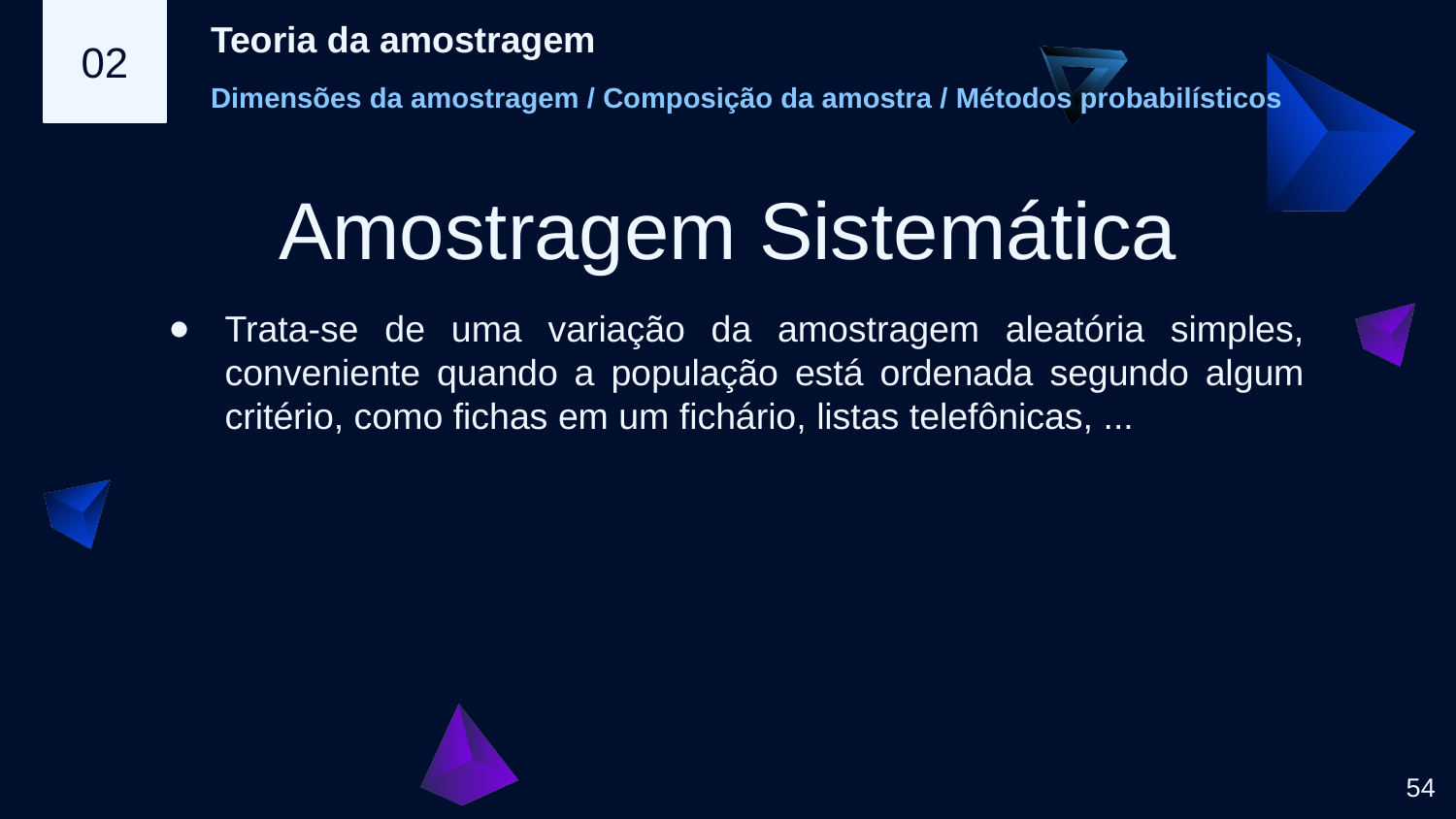

02
Teoria da amostragem
Dimensões da amostragem / Composição da amostra / Métodos probabilísticos
# Amostragem Sistemática
Trata-se de uma variação da amostragem aleatória simples, conveniente quando a população está ordenada segundo algum critério, como fichas em um fichário, listas telefônicas, ...
54